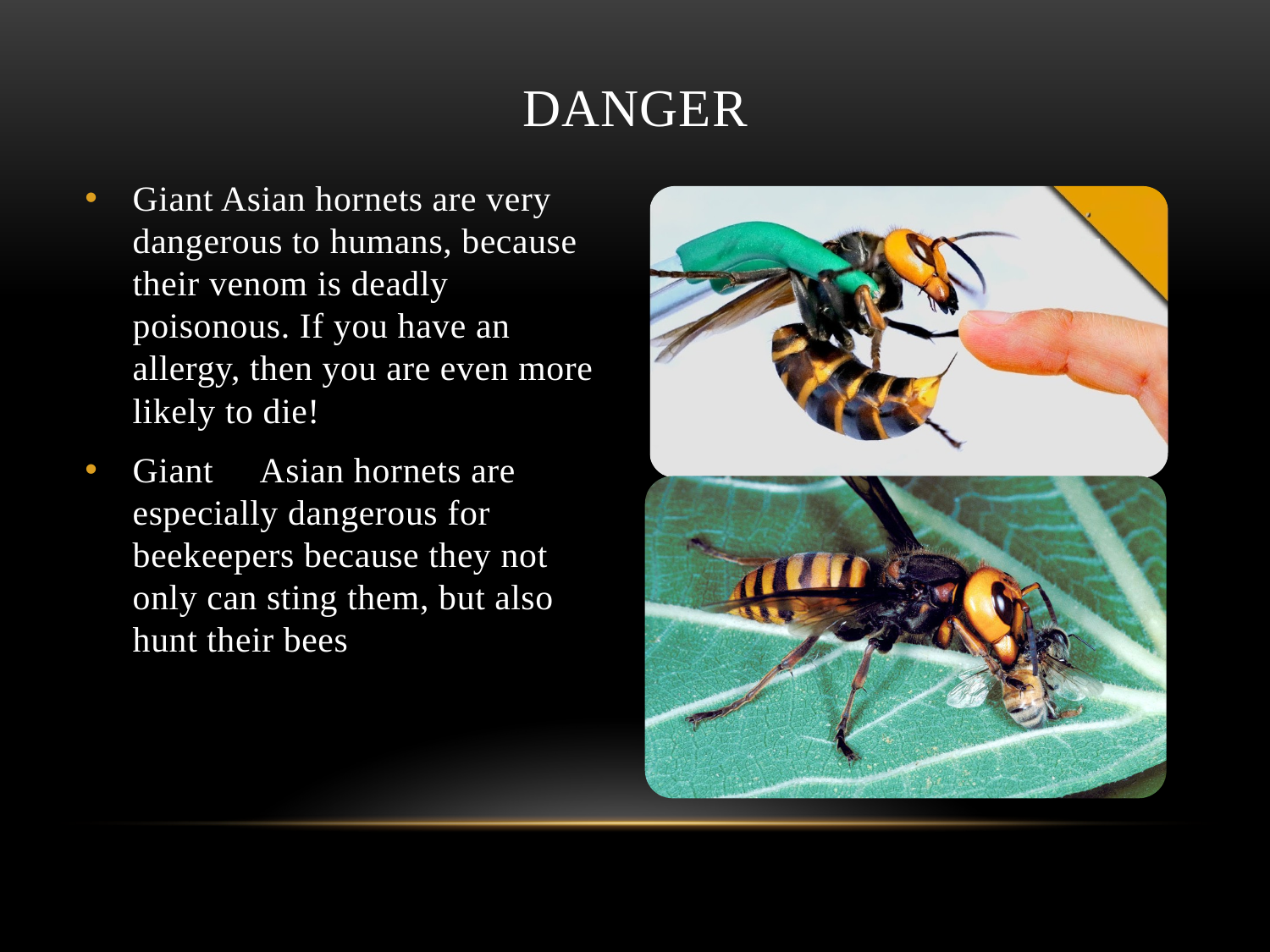

Danger
# Giant Asian hornets are very dangerous to humans, because their venom is deadly poisonous. If you have an allergy, then you are even more likely to die!
Giant 	Asian hornets are especially dangerous for beekeepers because they not only can sting them, but also hunt their bees